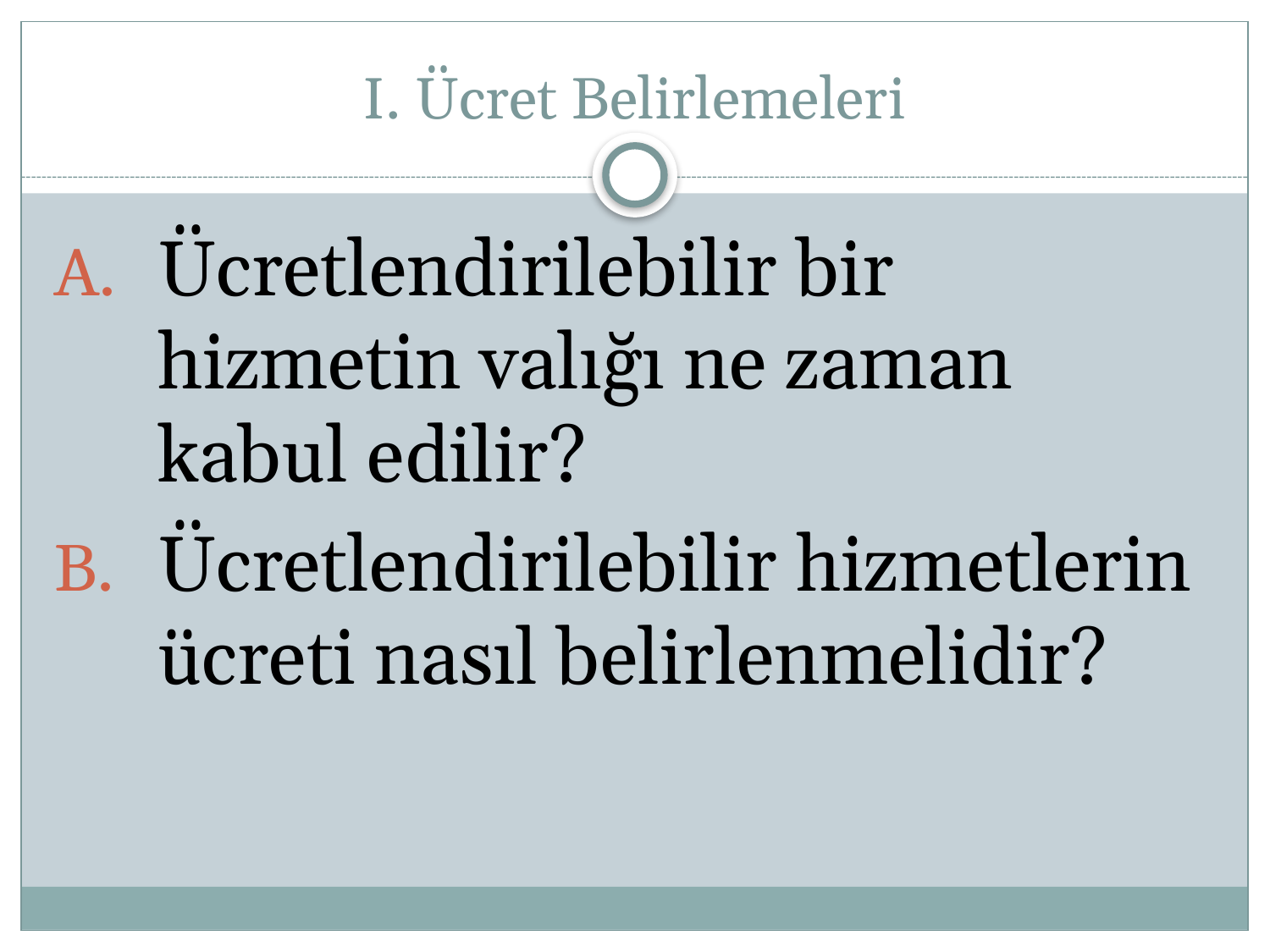

# I. Ücret Belirlemeleri
Ücretlendirilebilir bir hizmetin valığı ne zaman kabul edilir?
Ücretlendirilebilir hizmetlerin ücreti nasıl belirlenmelidir?